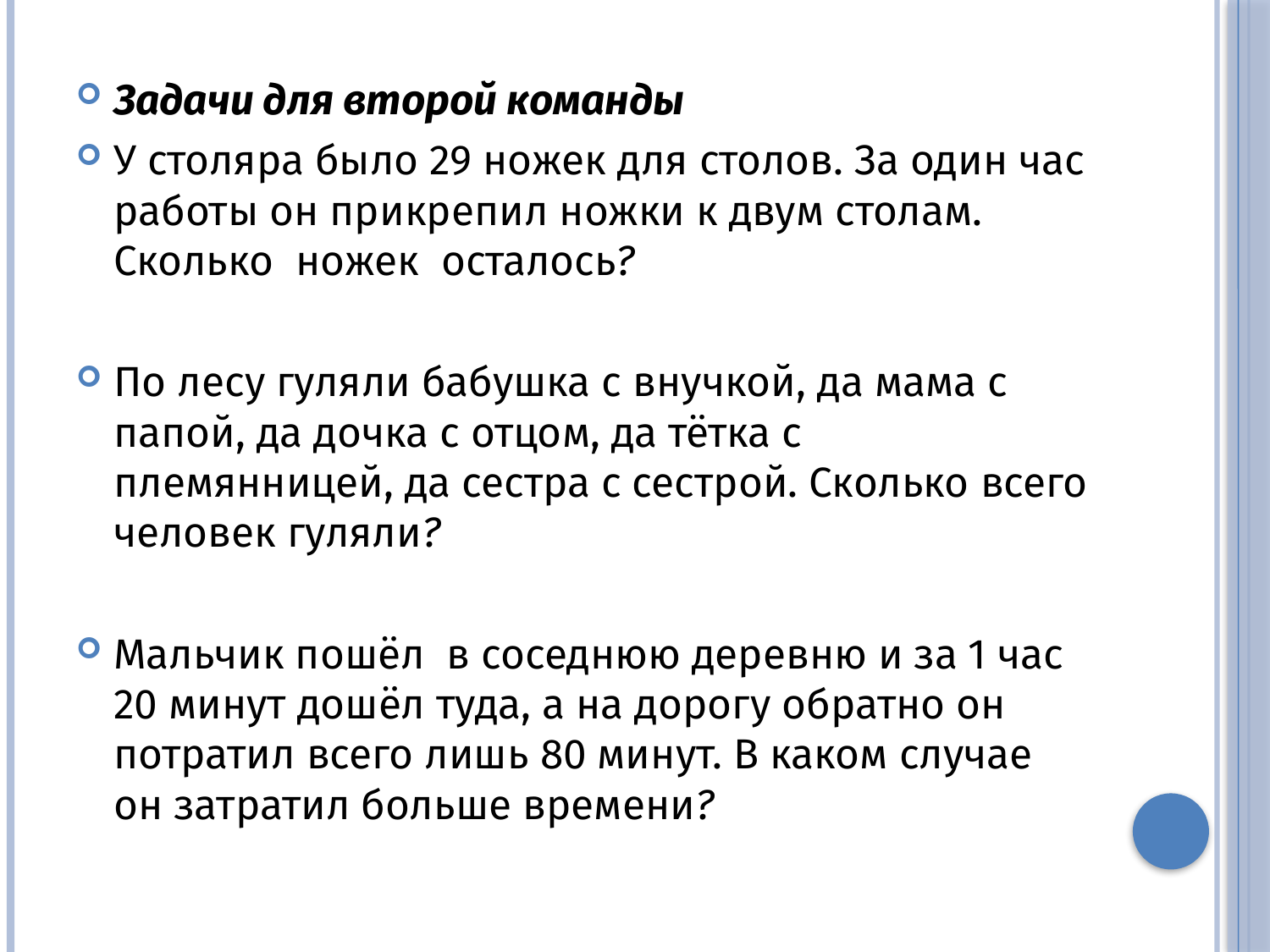

Задачи для второй команды
У столяра было 29 ножек для столов. За один час работы он прикрепил ножки к двум столам. Сколько  ножек  осталось?

По лесу гуляли бабушка с внучкой, да мама с папой, да дочка с отцом, да тётка с племянницей, да сестра с сестрой. Сколько всего человек гуляли?

Мальчик пошёл  в соседнюю деревню и за 1 час 20 минут дошёл туда, а на дорогу обратно он потратил всего лишь 80 минут. В каком случае он затратил больше времени?